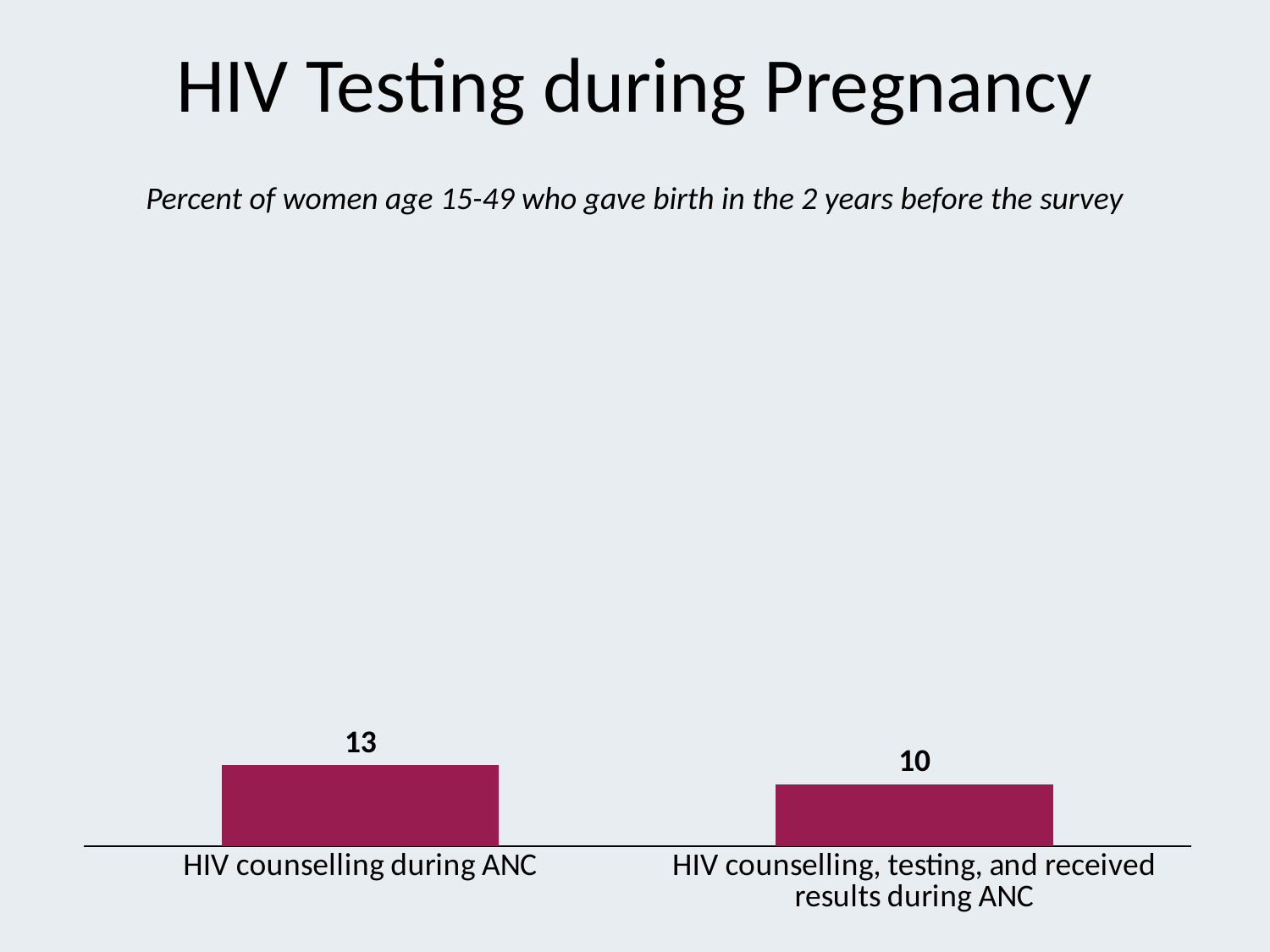

# HIV Testing during Pregnancy
Percent of women age 15-49 who gave birth in the 2 years before the survey

### Chart

| Category | Total |
|---|---|
| HIV counselling during ANC | 13.0 |
| HIV counselling, testing, and received results during ANC | 10.0 |